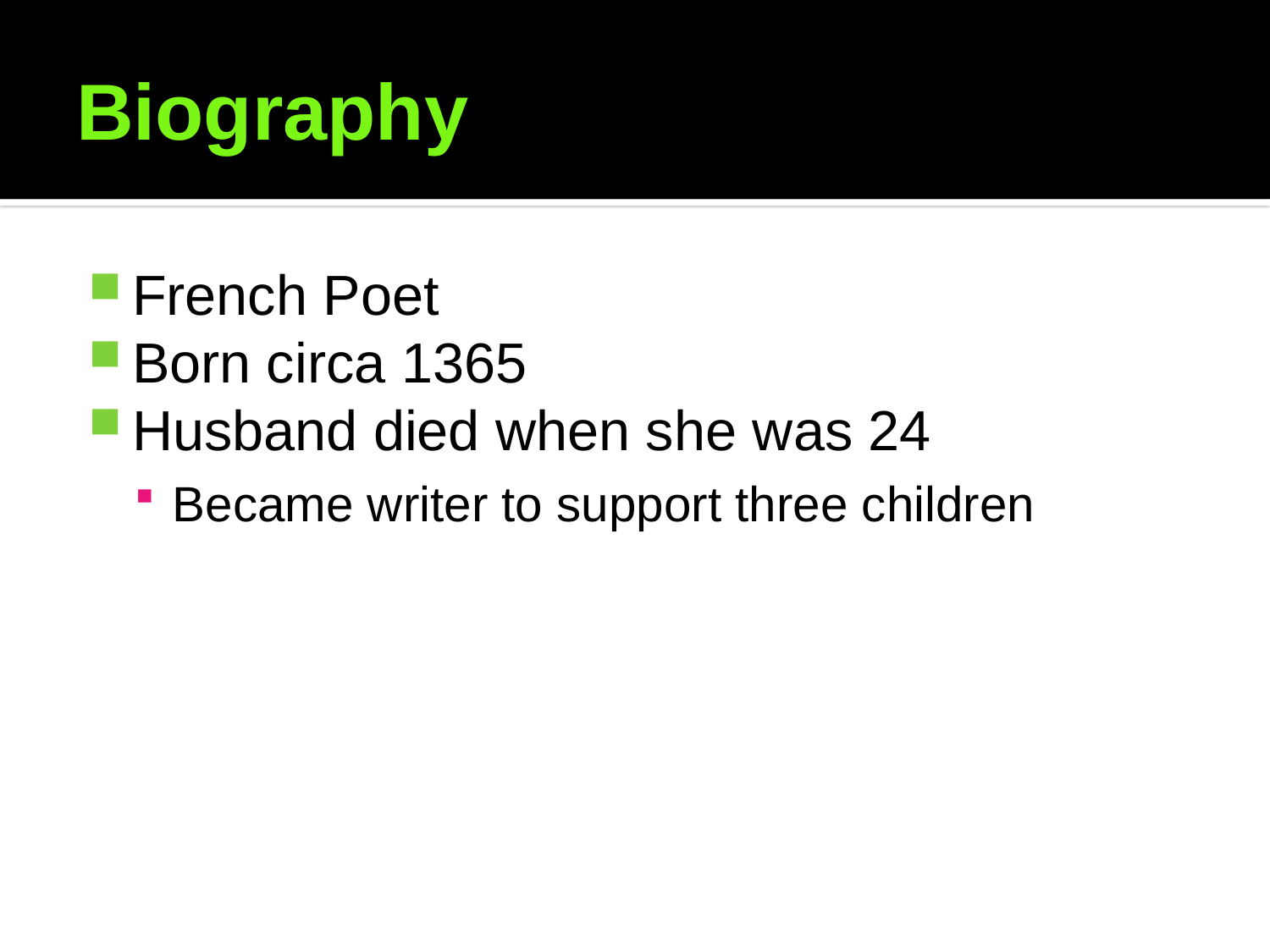

# Biography
French Poet
Born circa 1365
Husband died when she was 24
Became writer to support three children